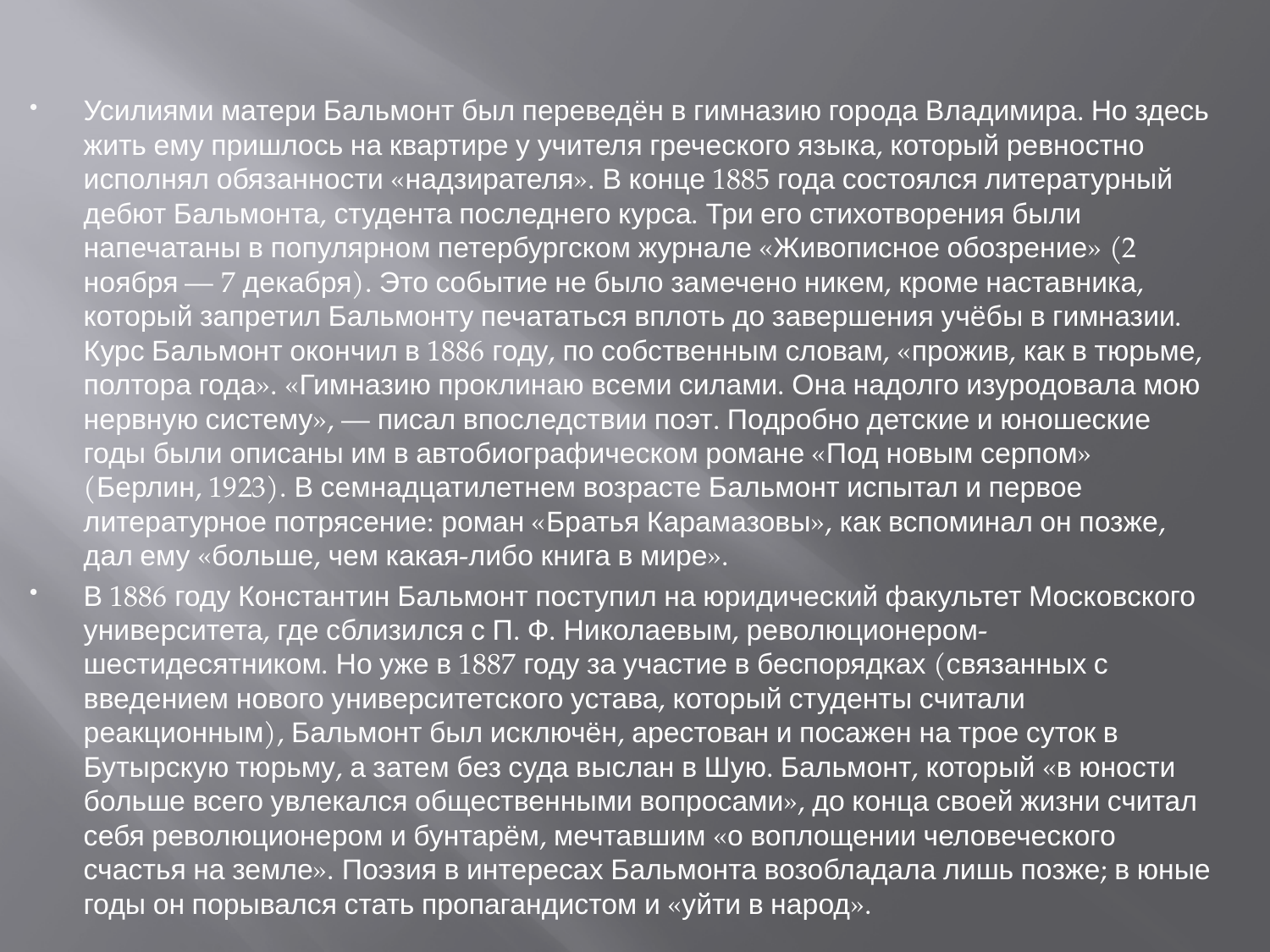

#
Усилиями матери Бальмонт был переведён в гимназию города Владимира. Но здесь жить ему пришлось на квартире у учителя греческого языка, который ревностно исполнял обязанности «надзирателя». В конце 1885 года состоялся литературный дебют Бальмонта, студента последнего курса. Три его стихотворения были напечатаны в популярном петербургском журнале «Живописное обозрение» (2 ноября — 7 декабря). Это событие не было замечено никем, кроме наставника, который запретил Бальмонту печататься вплоть до завершения учёбы в гимназии. Курс Бальмонт окончил в 1886 году, по собственным словам, «прожив, как в тюрьме, полтора года». «Гимназию проклинаю всеми силами. Она надолго изуродовала мою нервную систему», — писал впоследствии поэт. Подробно детские и юношеские годы были описаны им в автобиографическом романе «Под новым серпом» (Берлин, 1923). В семнадцатилетнем возрасте Бальмонт испытал и первое литературное потрясение: роман «Братья Карамазовы», как вспоминал он позже, дал ему «больше, чем какая-либо книга в мире».
В 1886 году Константин Бальмонт поступил на юридический факультет Московского университета, где сблизился с П. Ф. Николаевым, революционером-шестидесятником. Но уже в 1887 году за участие в беспорядках (связанных с введением нового университетского устава, который студенты считали реакционным), Бальмонт был исключён, арестован и посажен на трое суток в Бутырскую тюрьму, а затем без суда выслан в Шую. Бальмонт, который «в юности больше всего увлекался общественными вопросами», до конца своей жизни считал себя революционером и бунтарём, мечтавшим «о воплощении человеческого счастья на земле». Поэзия в интересах Бальмонта возобладала лишь позже; в юные годы он порывался стать пропагандистом и «уйти в народ».